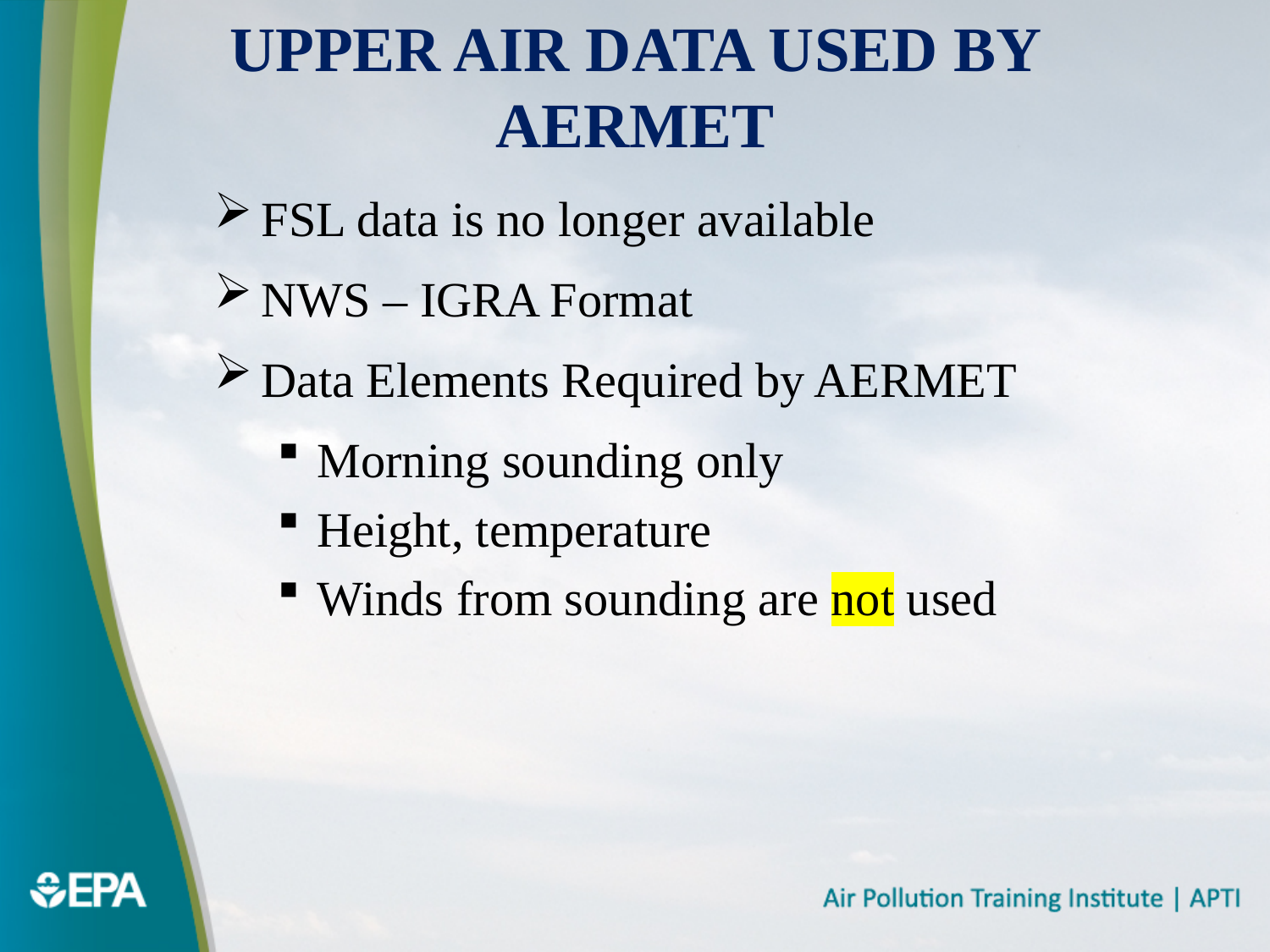

# Upper Air Data Used By AERMET
FSL data is no longer available
NWS – IGRA Format
Data Elements Required by AERMET
Morning sounding only
Height, temperature
Winds from sounding are not used